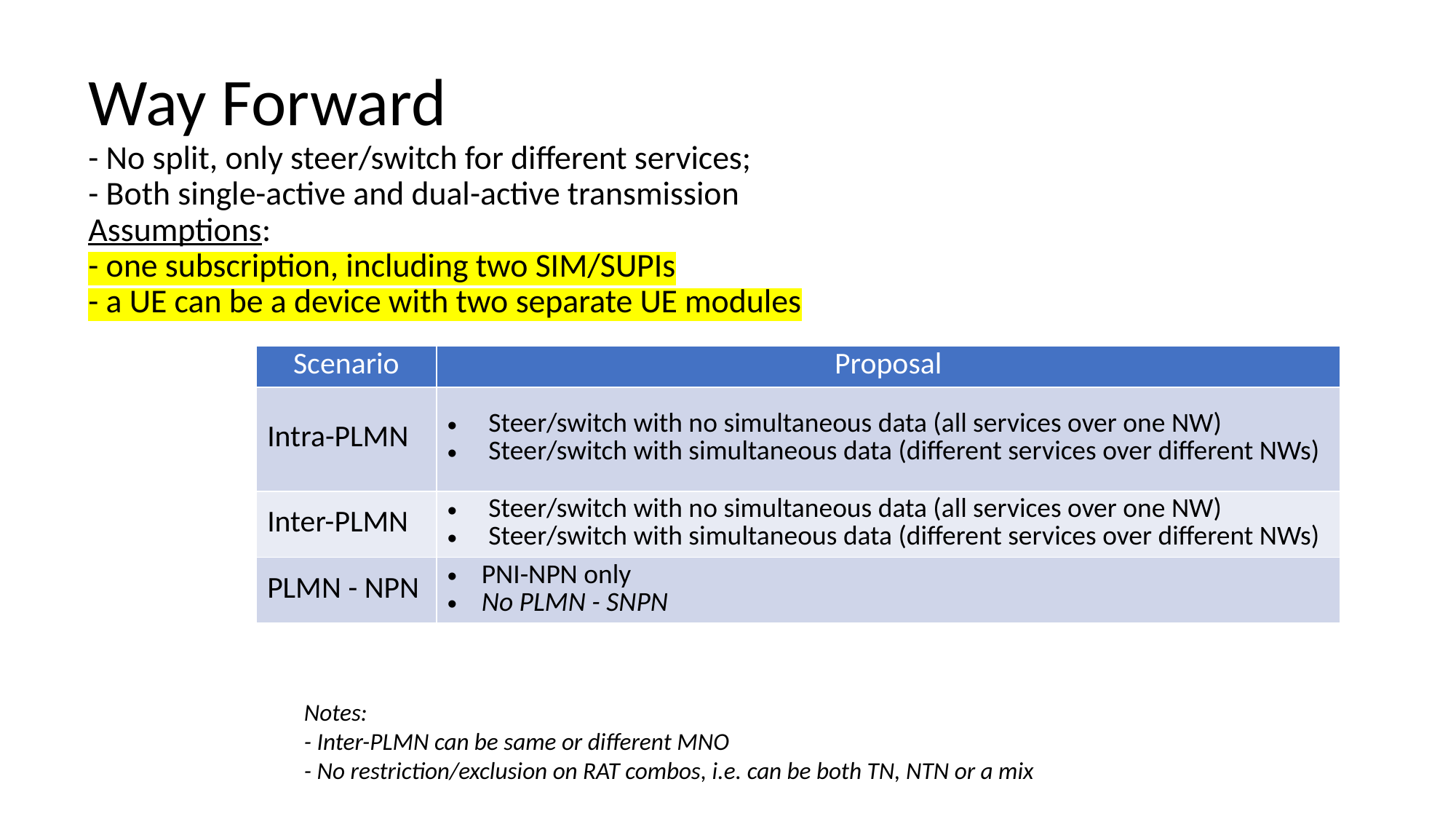

# Way Forward - No split, only steer/switch for different services; - Both single-active and dual-active transmission Assumptions: - one subscription, including two SIM/SUPIs - a UE can be a device with two separate UE modules
| Scenario | Proposal |
| --- | --- |
| Intra-PLMN | Steer/switch with no simultaneous data (all services over one NW) Steer/switch with simultaneous data (different services over different NWs) |
| Inter-PLMN | Steer/switch with no simultaneous data (all services over one NW) Steer/switch with simultaneous data (different services over different NWs) |
| PLMN - NPN | PNI-NPN only No PLMN - SNPN |
Notes:
- Inter-PLMN can be same or different MNO
- No restriction/exclusion on RAT combos, i.e. can be both TN, NTN or a mix